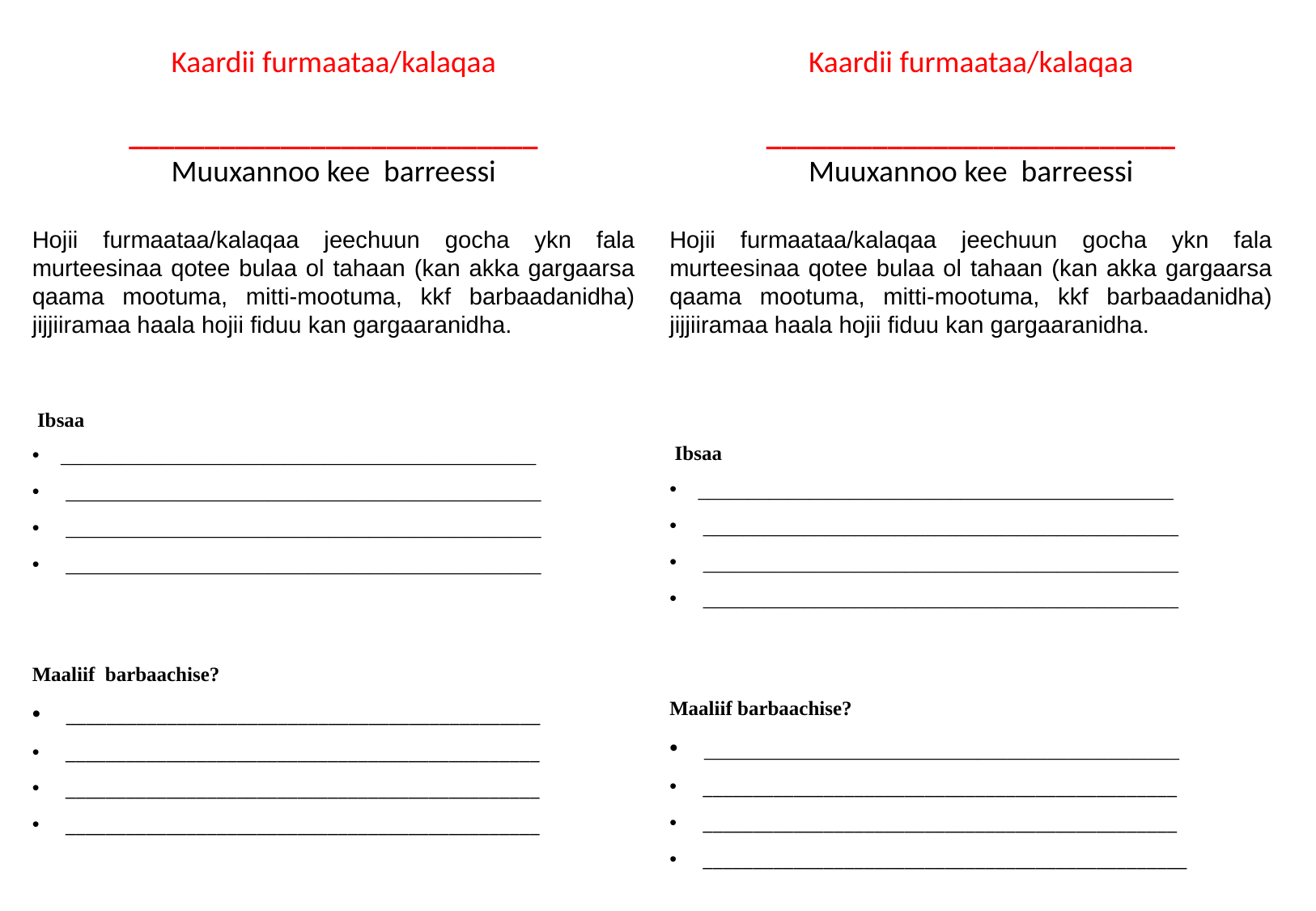

Kaardii furmaataa/kalaqaa

___________________________
Muuxannoo kee  barreessi

Hojii furmaataa/kalaqaa jeechuun gocha ykn fala murteesinaa qotee bulaa ol tahaan (kan akka gargaarsa qaama mootuma, mitti-mootuma, kkf barbaadanidha) jijjiiramaa haala hojii fiduu kan gargaaranidha.

 Ibsaa
_______________________________________________
 _______________________________________________
 _______________________________________________
 _______________________________________________

Maaliif  barbaachise?
 _______________________________________________
 _______________________________________________
 _______________________________________________
 _______________________________________________

Kaardii furmaataa/kalaqaa

___________________________
Muuxannoo kee  barreessi

Hojii furmaataa/kalaqaa jeechuun gocha ykn fala murteesinaa qotee bulaa ol tahaan (kan akka gargaarsa qaama mootuma, mitti-mootuma, kkf barbaadanidha) jijjiiramaa haala hojii fiduu kan gargaaranidha.

 Ibsaa
_______________________________________________
 _______________________________________________
 _______________________________________________
 _______________________________________________

Maaliif barbaachise?
 _______________________________________________
 _______________________________________________
 _______________________________________________
 ________________________________________________